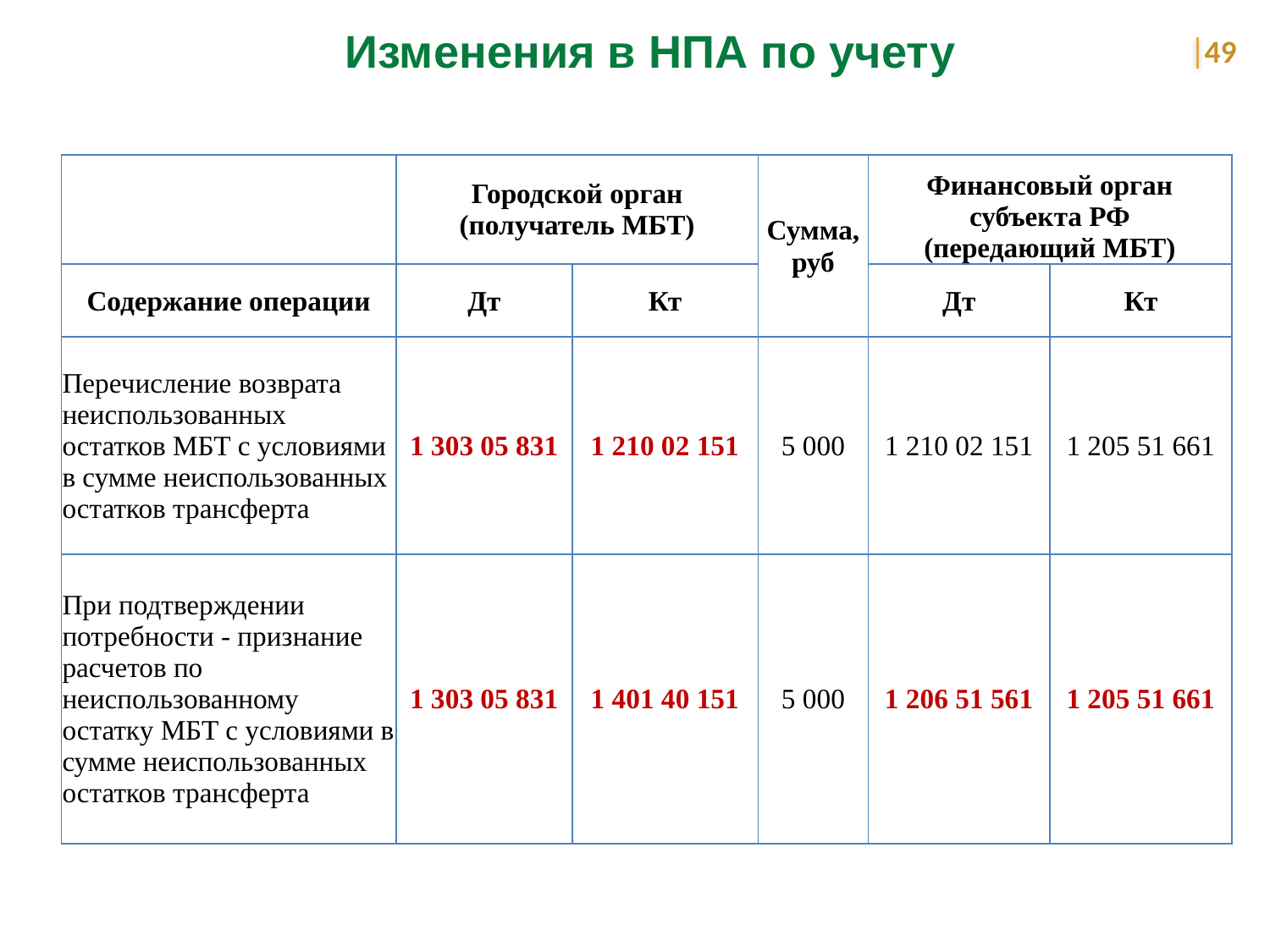

Изменения в НПА по учету
49
|  | Городской орган (получатель МБТ) |  | Сумма, руб | Финансовый орган субъекта РФ (передающий МБТ) |  |
| --- | --- | --- | --- | --- | --- |
| Содержание операции | Дт | Кт |  | Дт | Кт |
| Перечисление возврата неиспользованных остатков МБТ с условиями в сумме неиспользованных остатков трансферта | 1 303 05 831 | 1 210 02 151 | 5 000 | 1 210 02 151 | 1 205 51 661 |
| При подтверждении потребности - признание расчетов по неиспользованному остатку МБТ с условиями в сумме неиспользованных остатков трансферта | 1 303 05 831 | 1 401 40 151 | 5 000 | 1 206 51 561 | 1 205 51 661 |